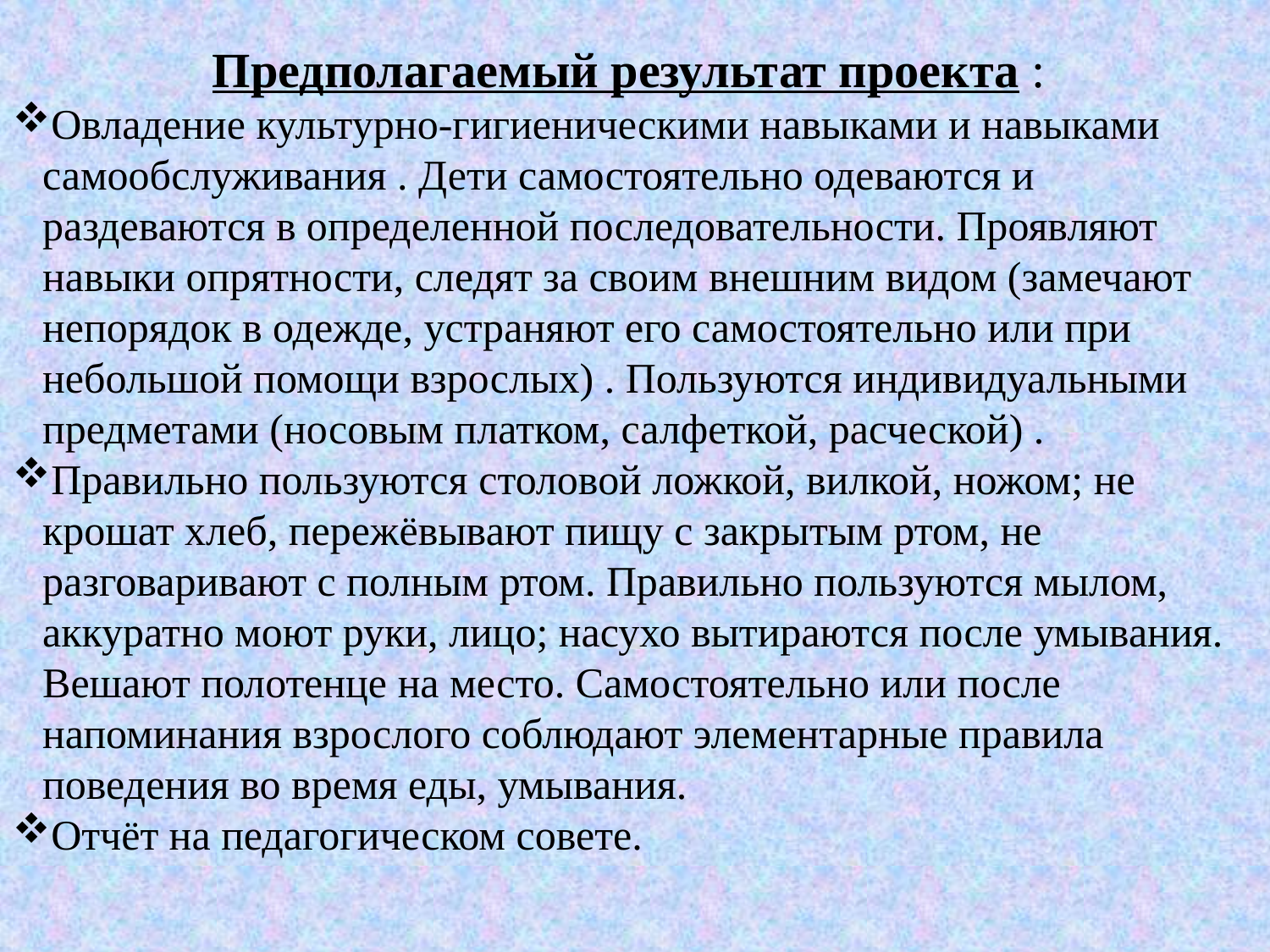

Предполагаемый результат проекта :
Овладение культурно-гигиеническими навыками и навыками самообслуживания . Дети самостоятельно одеваются и раздеваются в определенной последовательности. Проявляют навыки опрятности, следят за своим внешним видом (замечают непорядок в одежде, устраняют его самостоятельно или при небольшой помощи взрослых) . Пользуются индивидуальными предметами (носовым платком, салфеткой, расческой) .
Правильно пользуются столовой ложкой, вилкой, ножом; не крошат хлеб, пережёвывают пищу с закрытым ртом, не разговаривают с полным ртом. Правильно пользуются мылом, аккуратно моют руки, лицо; насухо вытираются после умывания. Вешают полотенце на место. Самостоятельно или после напоминания взрослого соблюдают элементарные правила поведения во время еды, умывания.
Отчёт на педагогическом совете.